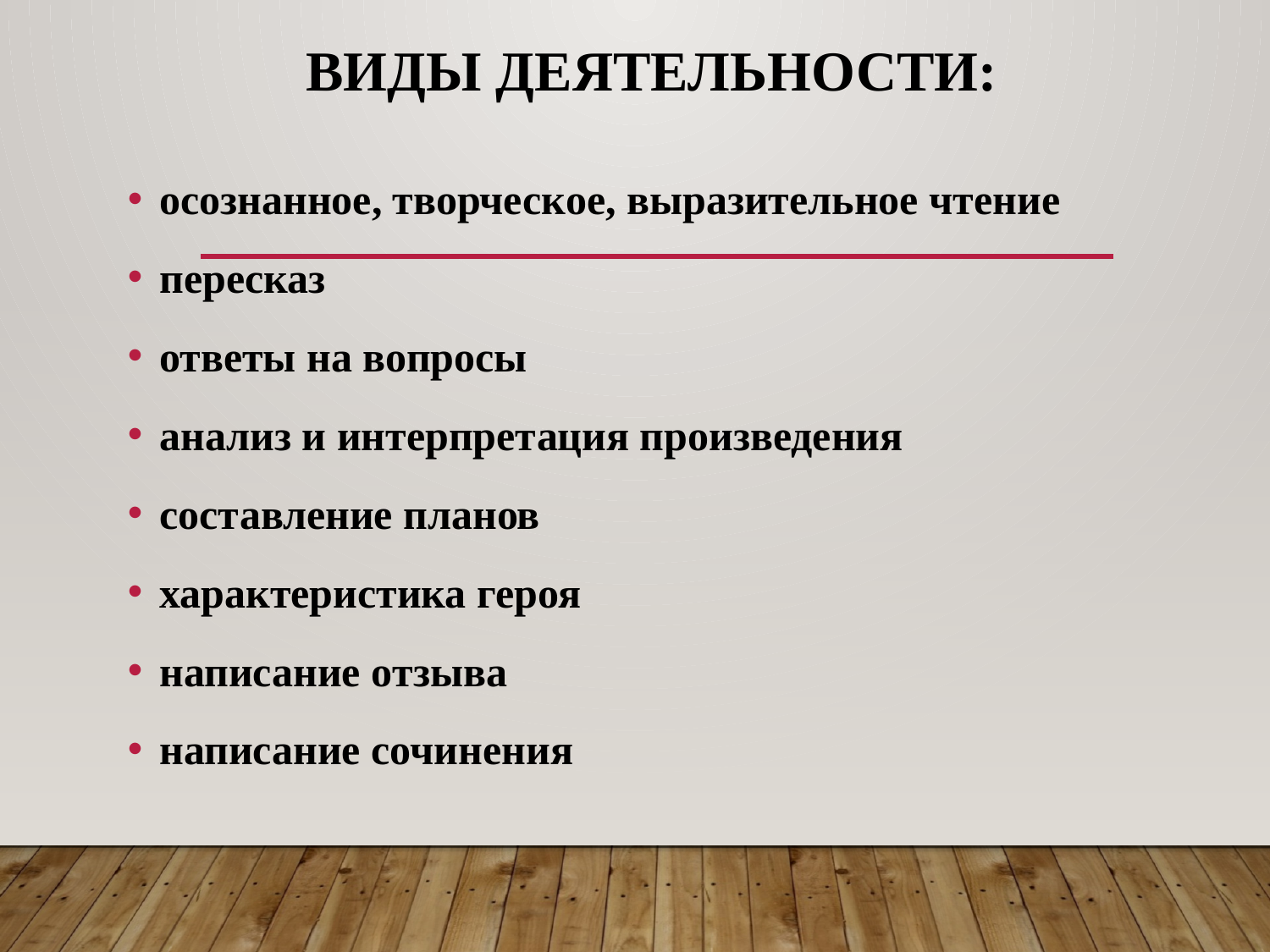

# виды деятельности:
осознанное, творческое, выразительное чтение
пересказ
ответы на вопросы
анализ и интерпретация произведения
составление планов
характеристика героя
написание отзыва
написание сочинения